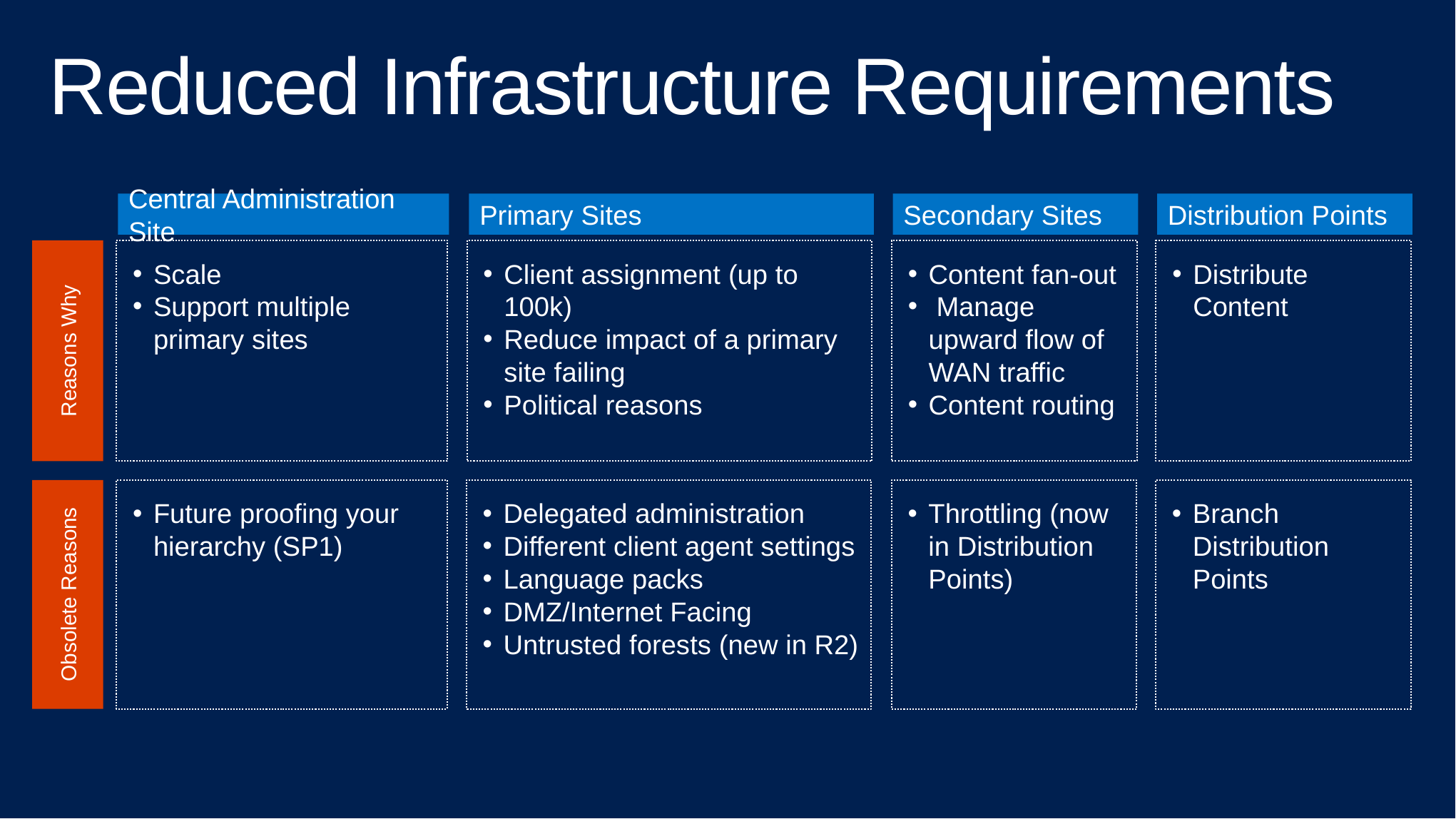

# Reduced Infrastructure Requirements
Central Administration Site
Scale
Support multiple primary sites
Future proofing your hierarchy (SP1)
Primary Sites
Client assignment (up to 100k)
Reduce impact of a primary site failing
Political reasons

Delegated administration
Different client agent settings
Language packs
DMZ/Internet Facing
Untrusted forests (new in R2)
Secondary Sites
Content fan-out
 Manage upward flow of WAN traffic
Content routing

Throttling (now in Distribution Points)
Distribution Points
Distribute Content

Branch Distribution Points
Reasons Why
Obsolete Reasons